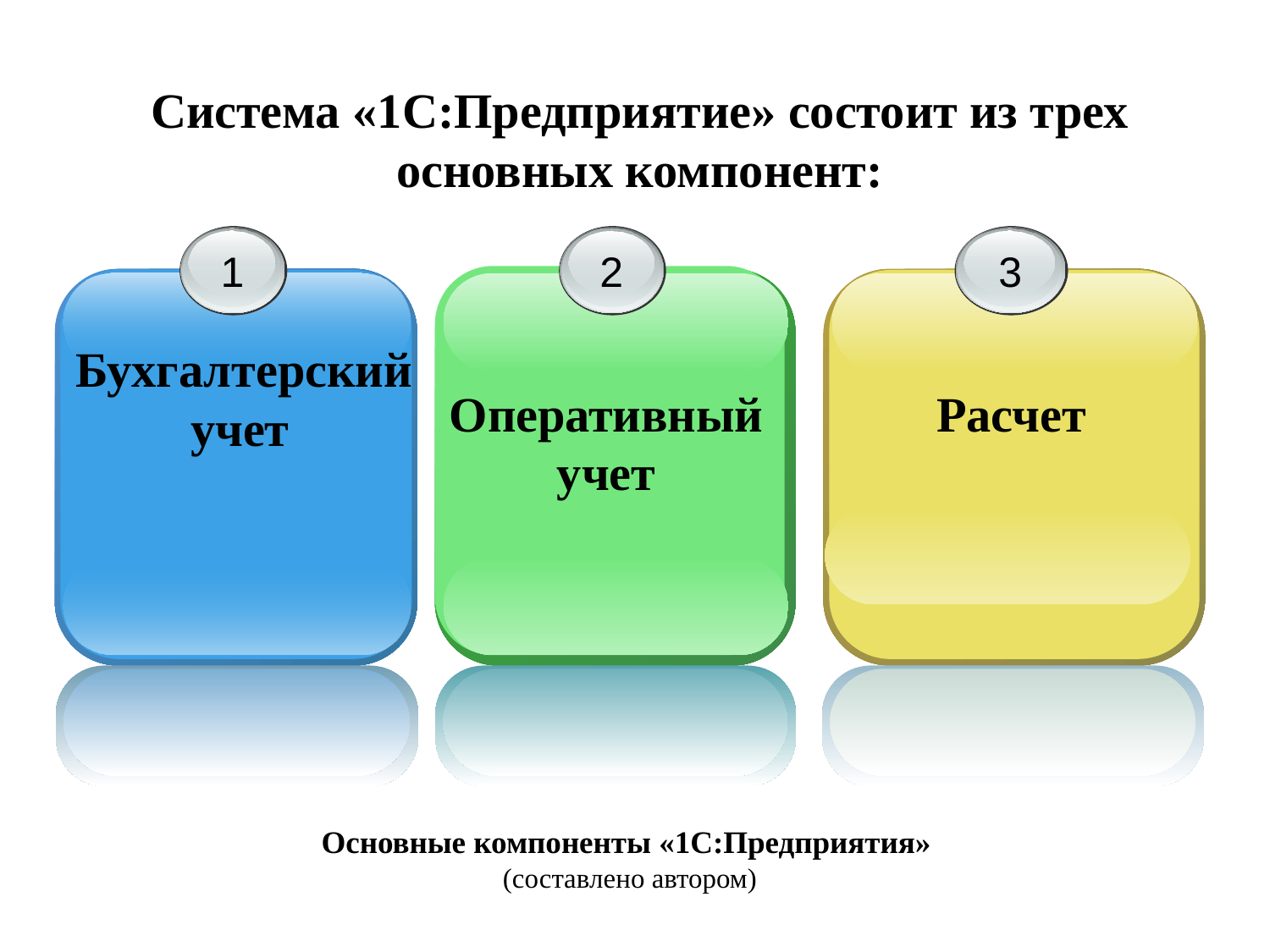

Система «1С:Предприятие» состоит из трех основных компонент:

1

 Бухгалтерский учет

2

Оперативный учет

3

Расчет

# Основные компоненты «1С:Предприятия» (составлено автором)